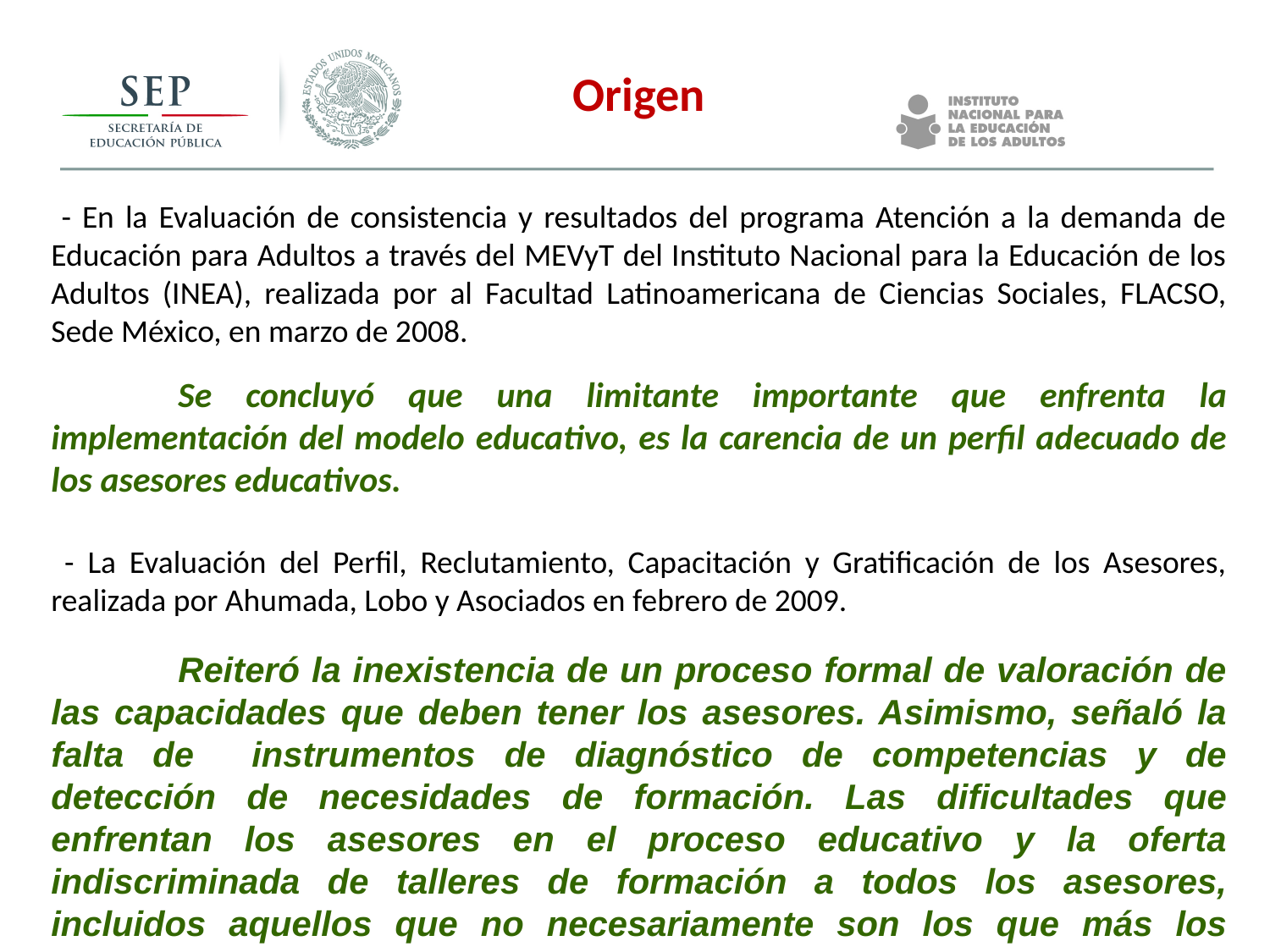

Origen
 - En la Evaluación de consistencia y resultados del programa Atención a la demanda de Educación para Adultos a través del MEVyT del Instituto Nacional para la Educación de los Adultos (INEA), realizada por al Facultad Latinoamericana de Ciencias Sociales, FLACSO, Sede México, en marzo de 2008.

	Se concluyó que una limitante importante que enfrenta la implementación del modelo educativo, es la carencia de un perfil adecuado de los asesores educativos.

 - La Evaluación del Perfil, Reclutamiento, Capacitación y Gratificación de los Asesores, realizada por Ahumada, Lobo y Asociados en febrero de 2009.

	Reiteró la inexistencia de un proceso formal de valoración de las capacidades que deben tener los asesores. Asimismo, señaló la falta de  instrumentos de diagnóstico de competencias y de detección de necesidades de formación. Las dificultades que enfrentan los asesores en el proceso educativo y la oferta indiscriminada de talleres de formación a todos los asesores, incluidos aquellos que no necesariamente son los que más los requieren.